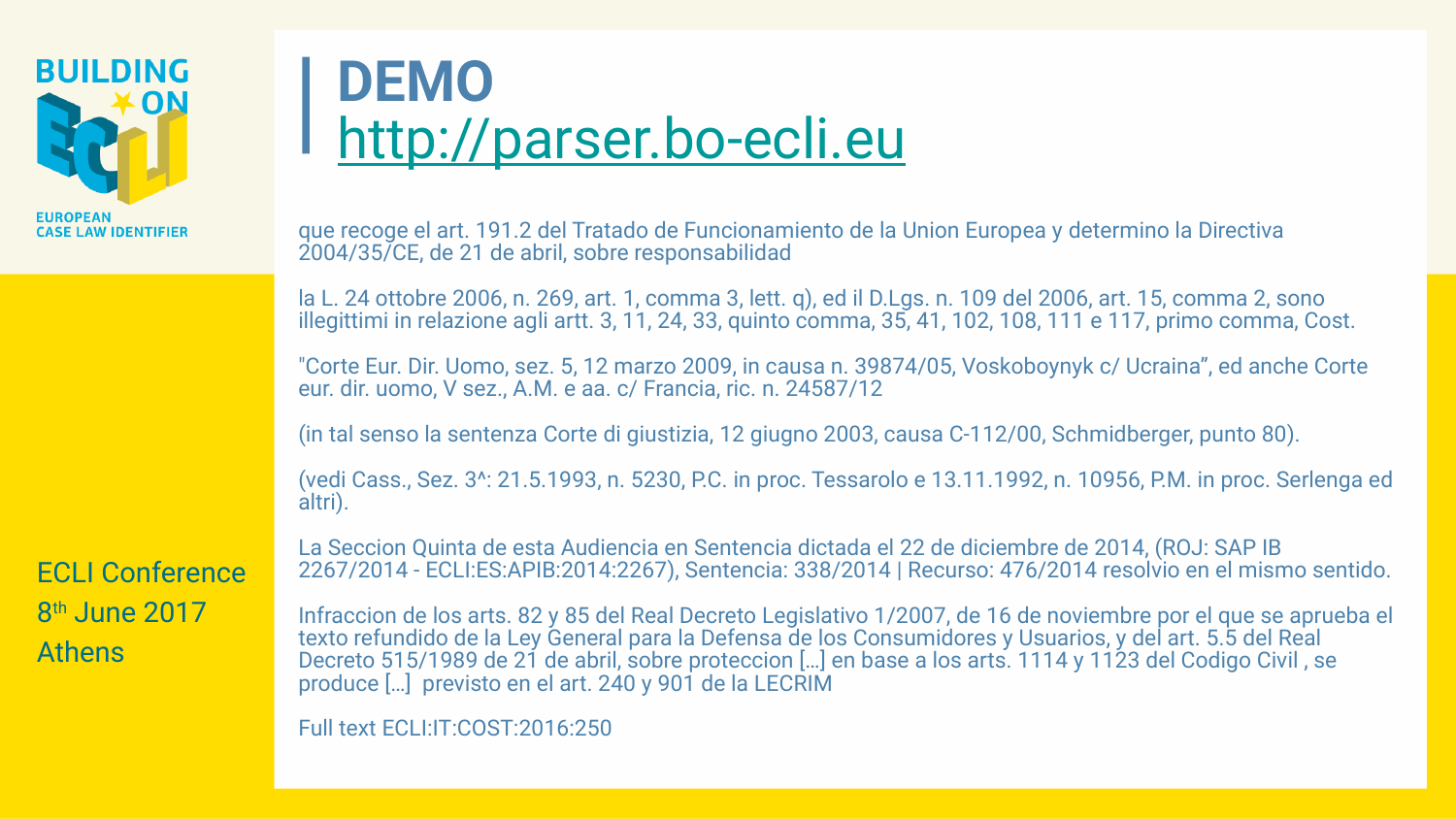

DEMO http://parser.bo-ecli.eu

que recoge el art. 191.2 del Tratado de Funcionamiento de la Union Europea y determino la Directiva 2004/35/CE, de 21 de abril, sobre responsabilidad

la L. 24 ottobre 2006, n. 269, art. 1, comma 3, lett. q), ed il D.Lgs. n. 109 del 2006, art. 15, comma 2, sono illegittimi in relazione agli artt. 3, 11, 24, 33, quinto comma, 35, 41, 102, 108, 111 e 117, primo comma, Cost.

"Corte Eur. Dir. Uomo, sez. 5, 12 marzo 2009, in causa n. 39874/05, Voskoboynyk c/ Ucraina”, ed anche Corte eur. dir. uomo, V sez., A.M. e aa. c/ Francia, ric. n. 24587/12

(in tal senso la sentenza Corte di giustizia, 12 giugno 2003, causa C-112/00, Schmidberger, punto 80).

(vedi Cass., Sez. 3^: 21.5.1993, n. 5230, P.C. in proc. Tessarolo e 13.11.1992, n. 10956, P.M. in proc. Serlenga ed altri).

La Seccion Quinta de esta Audiencia en Sentencia dictada el 22 de diciembre de 2014, (ROJ: SAP IB 2267/2014 - ECLI:ES:APIB:2014:2267), Sentencia: 338/2014 | Recurso: 476/2014 resolvio en el mismo sentido.

Infraccion de los arts. 82 y 85 del Real Decreto Legislativo 1/2007, de 16 de noviembre por el que se aprueba el texto refundido de la Ley General para la Defensa de los Consumidores y Usuarios, y del art. 5.5 del Real Decreto 515/1989 de 21 de abril, sobre proteccion […] en base a los arts. 1114 y 1123 del Codigo Civil , se produce […]  previsto en el art. 240 y 901 de la LECRIM

Full text ECLI:IT:COST:2016:250
ECLI Conference
8th June 2017
Athens